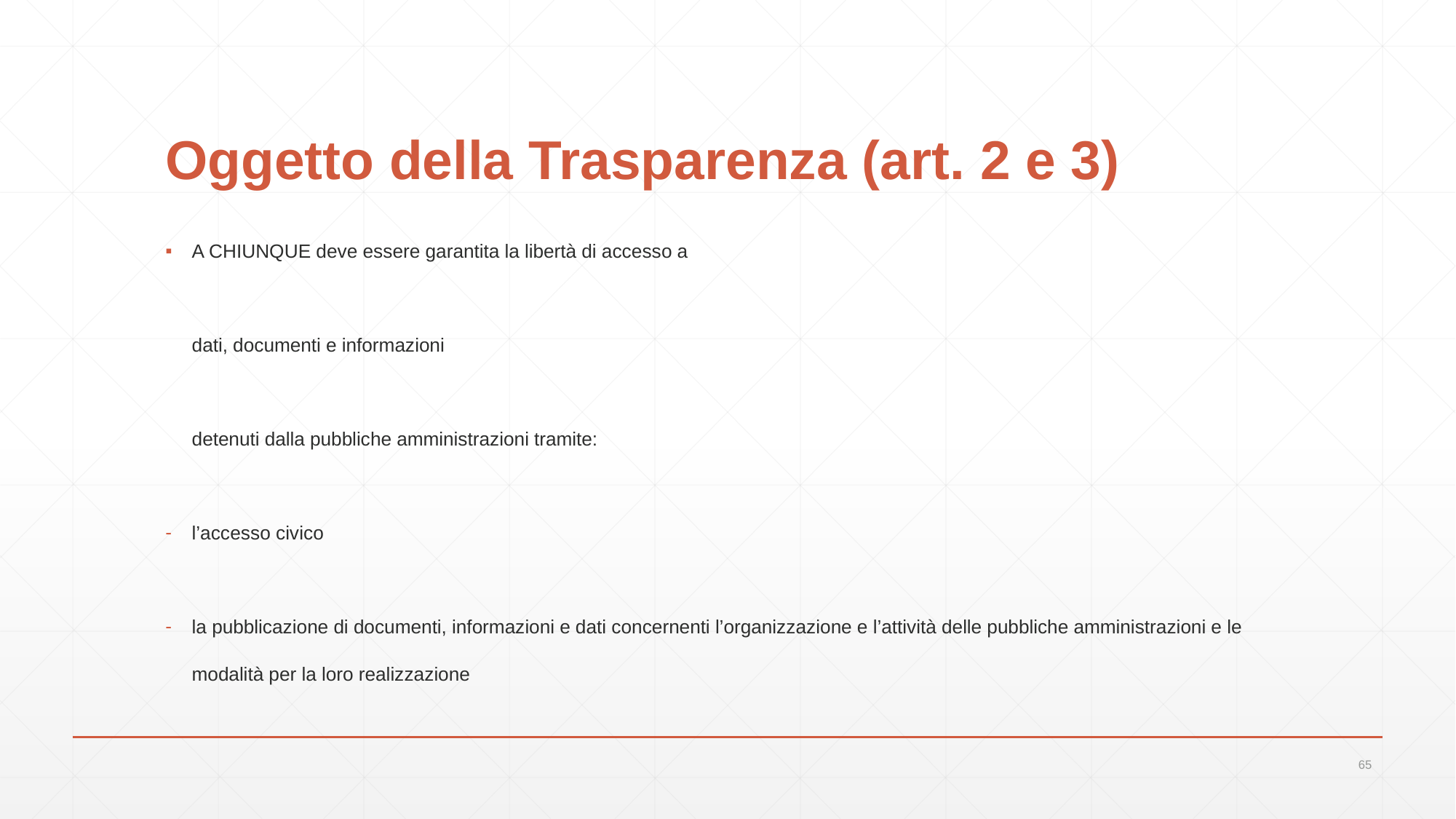

# Oggetto della Trasparenza (art. 2 e 3)
A CHIUNQUE deve essere garantita la libertà di accesso a

				dati, documenti e informazioni

	detenuti dalla pubbliche amministrazioni tramite:

l’accesso civico

la pubblicazione di documenti, informazioni e dati concernenti l’organizzazione e l’attività delle pubbliche amministrazioni e le
     modalità per la loro realizzazione

65